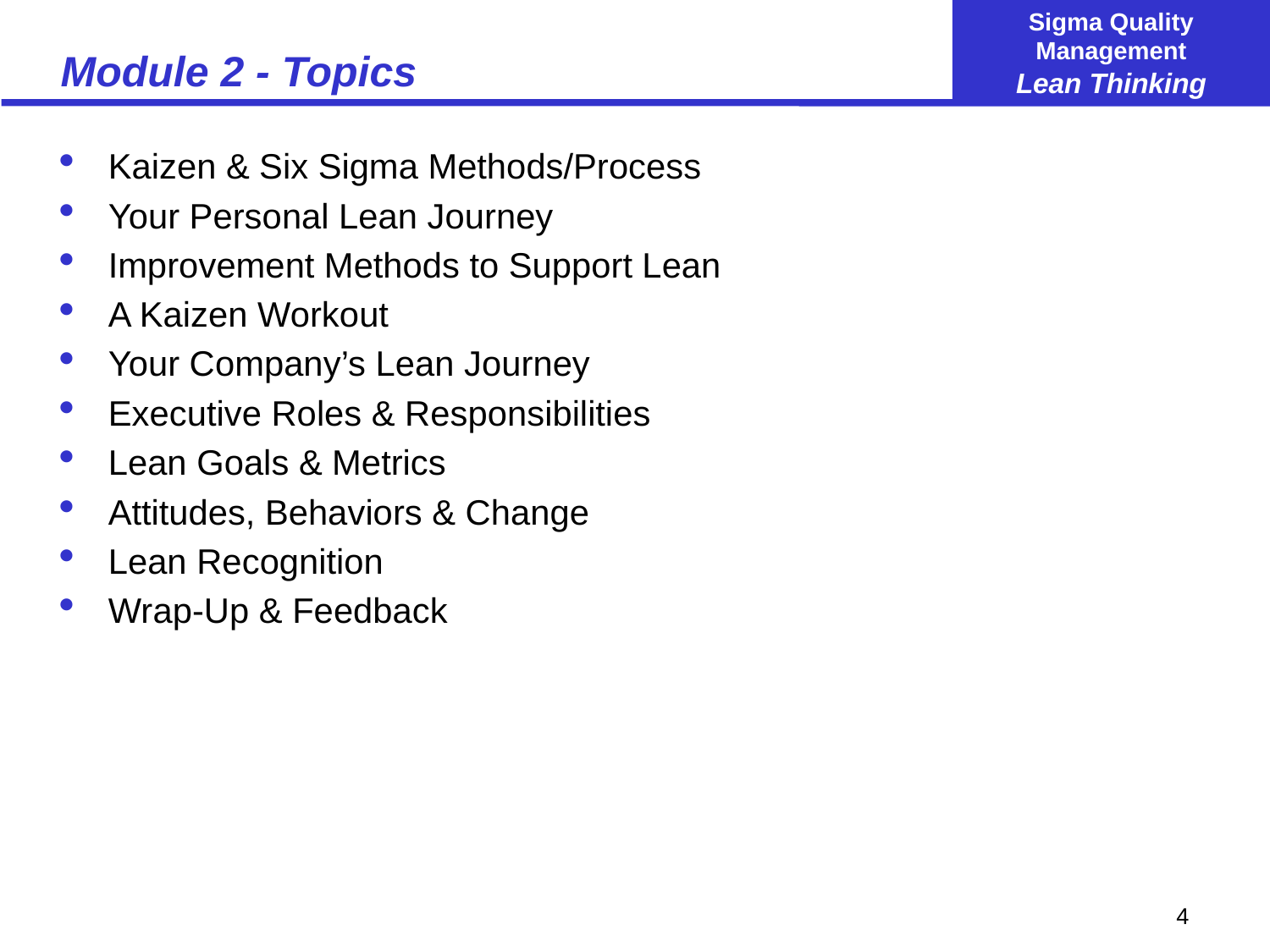

# Module 2 - Topics
Kaizen & Six Sigma Methods/Process
Your Personal Lean Journey
Improvement Methods to Support Lean
A Kaizen Workout
Your Company’s Lean Journey
Executive Roles & Responsibilities
Lean Goals & Metrics
Attitudes, Behaviors & Change
Lean Recognition
Wrap-Up & Feedback